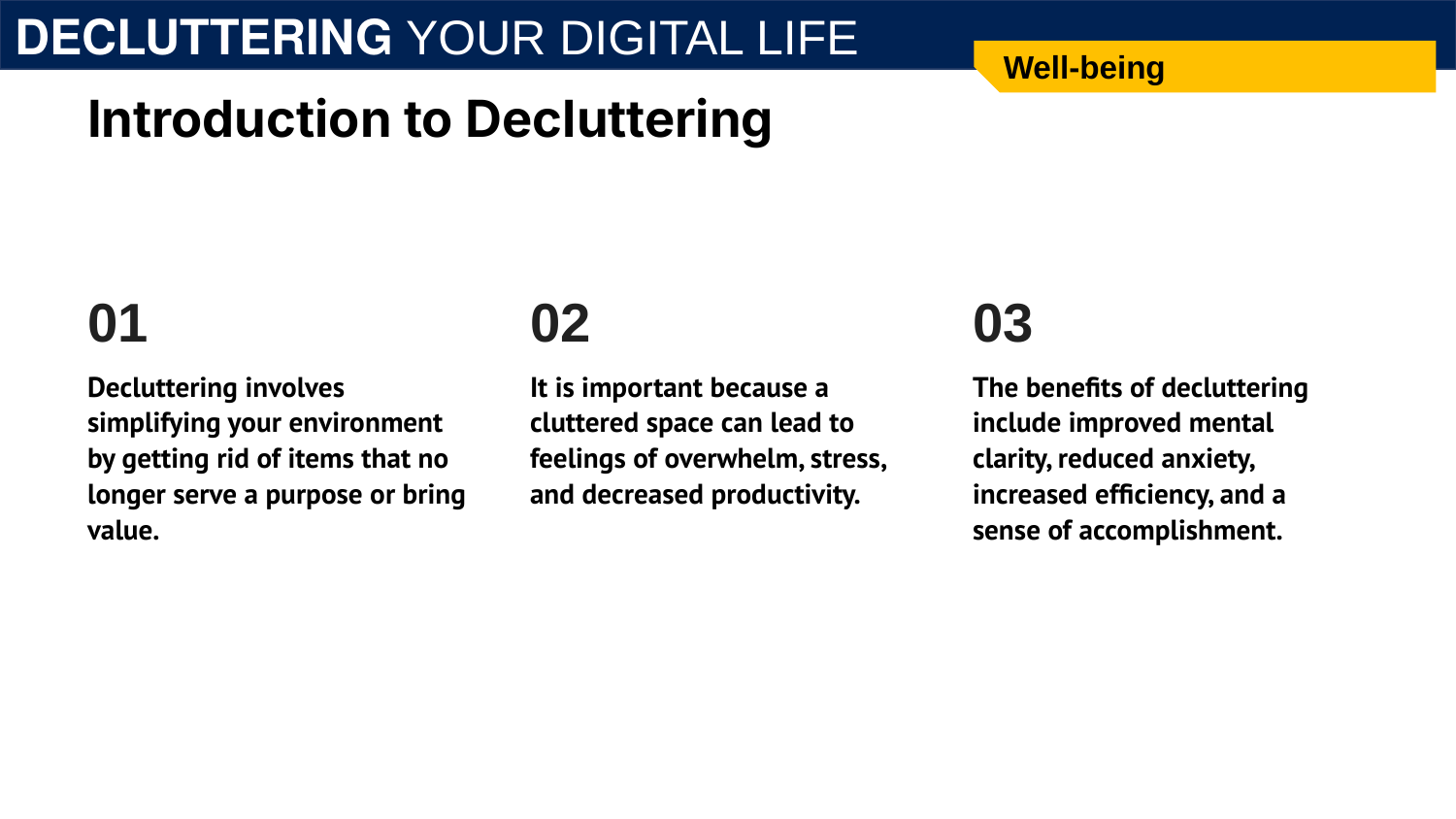

DECLUTTERING YOUR DIGITAL LIFE
Well-being

# Introduction to Decluttering
01
02
03
Decluttering involves simplifying your environment by getting rid of items that no longer serve a purpose or bring value.
It is important because a cluttered space can lead to feelings of overwhelm, stress, and decreased productivity.
The benefits of decluttering include improved mental clarity, reduced anxiety, increased efficiency, and a sense of accomplishment.